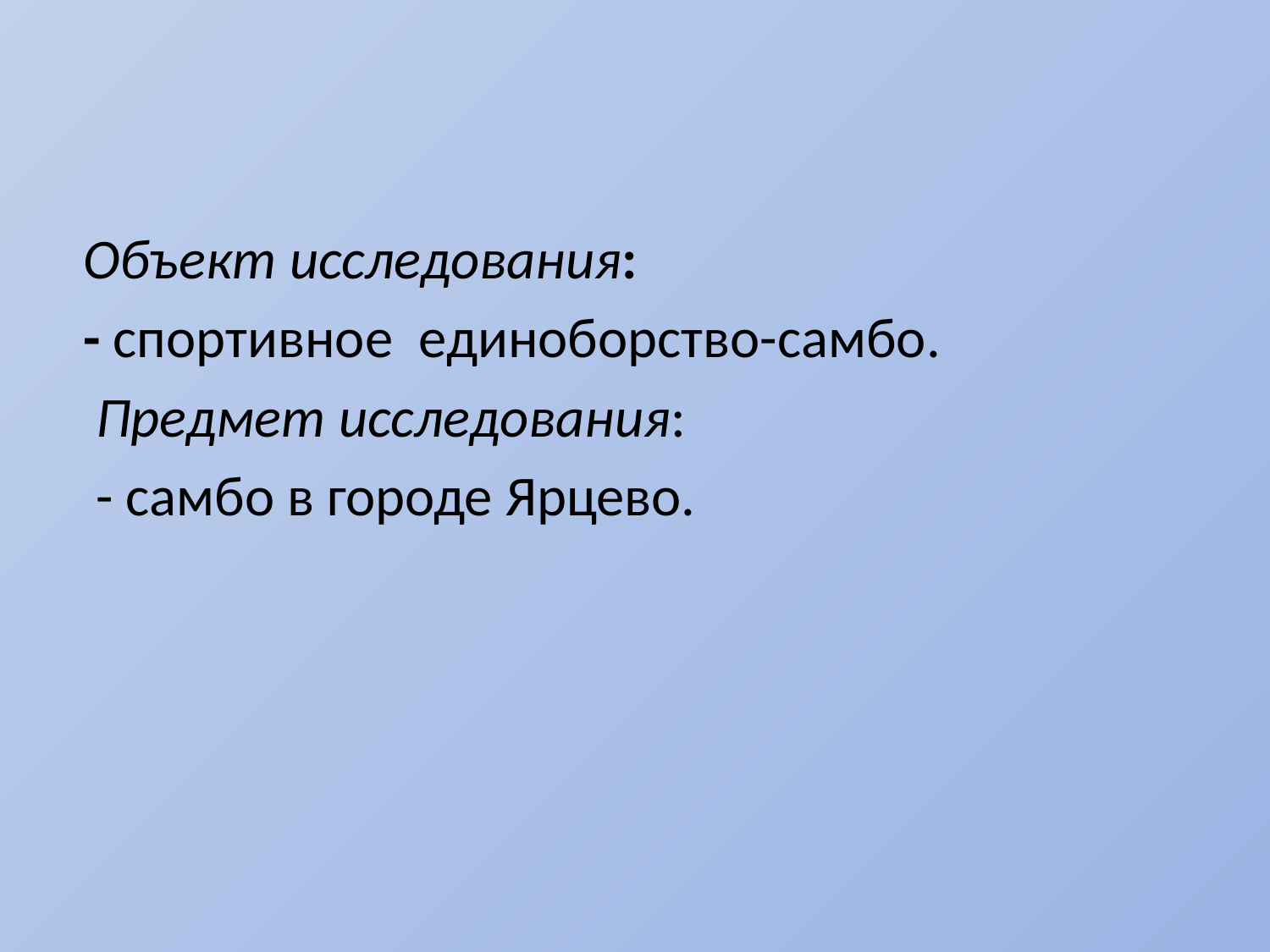

#
  Объект исследования:
  - спортивное  единоборство-самбо.
   Предмет исследования:
   - самбо в городе Ярцево.